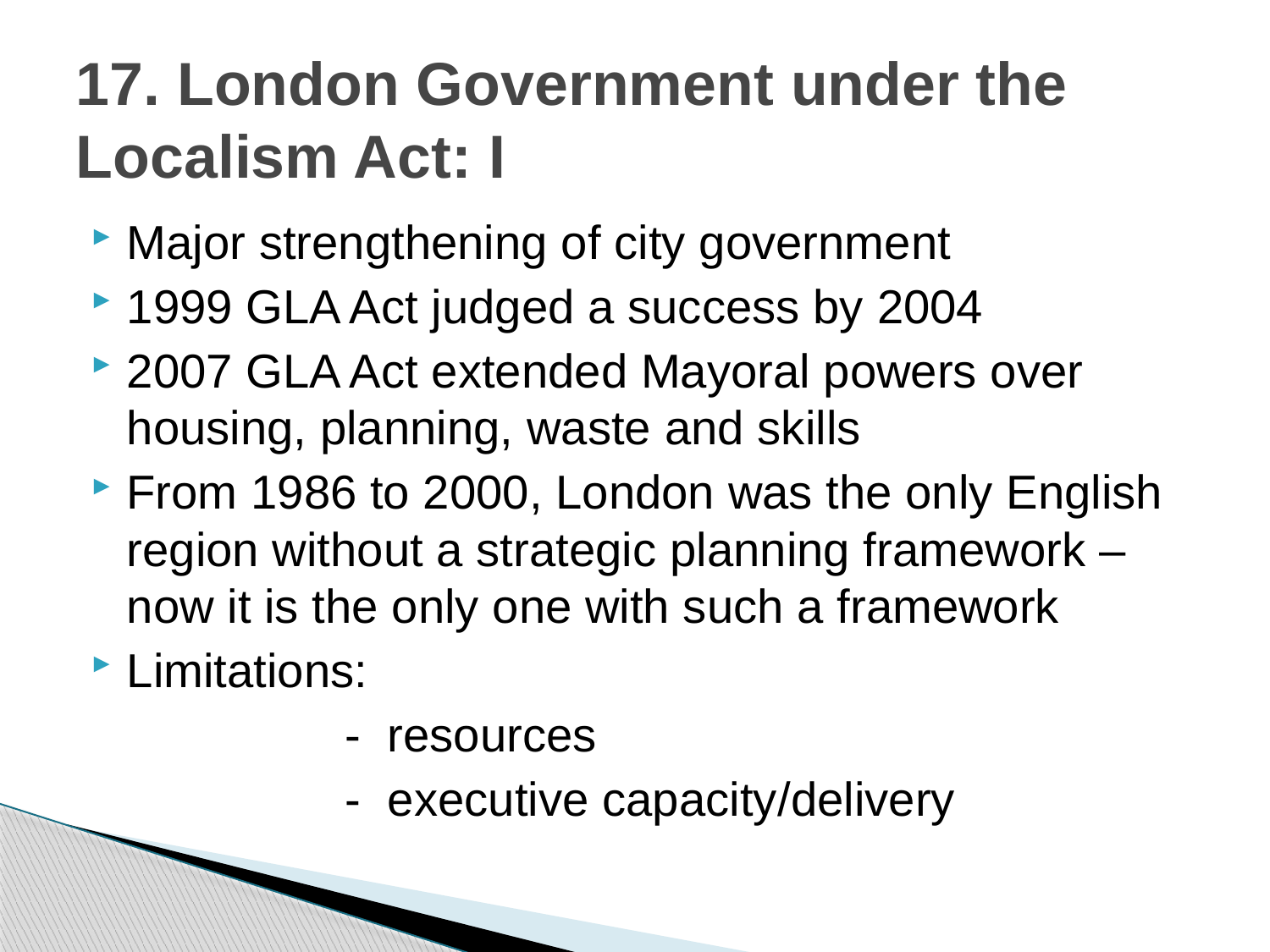

# 17. London Government under the Localism Act: I
Major strengthening of city government
1999 GLA Act judged a success by 2004
2007 GLA Act extended Mayoral powers over housing, planning, waste and skills
From 1986 to 2000, London was the only English region without a strategic planning framework – now it is the only one with such a framework
Limitations:
		-  resources
		-  executive capacity/delivery